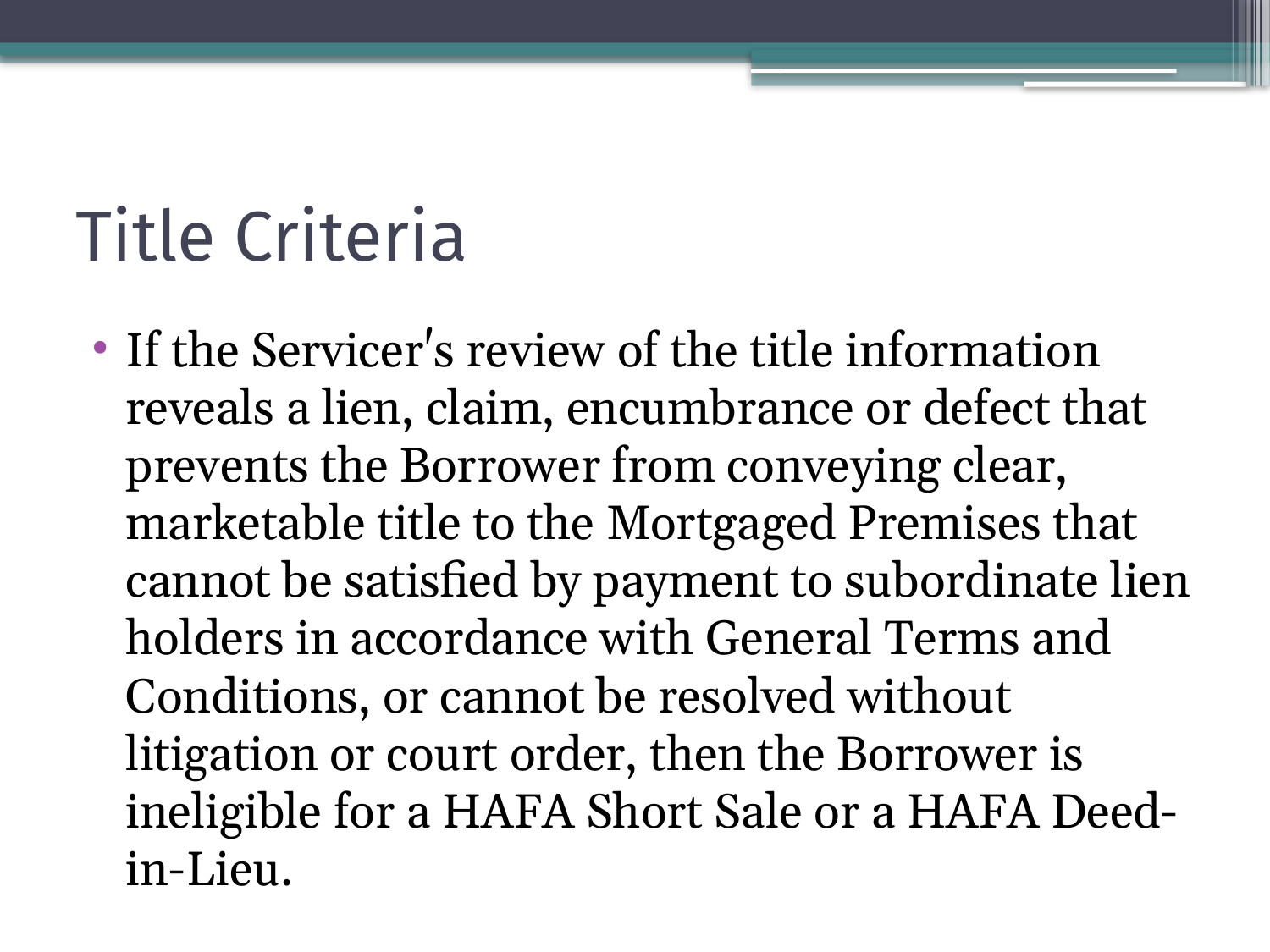

# Title Criteria
If the Servicer's review of the title information reveals a lien, claim, encumbrance or defect that prevents the Borrower from conveying clear, marketable title to the Mortgaged Premises that cannot be satisfied by payment to subordinate lien holders in accordance with General Terms and Conditions, or cannot be resolved without litigation or court order, then the Borrower is ineligible for a HAFA Short Sale or a HAFA Deed-in-Lieu.